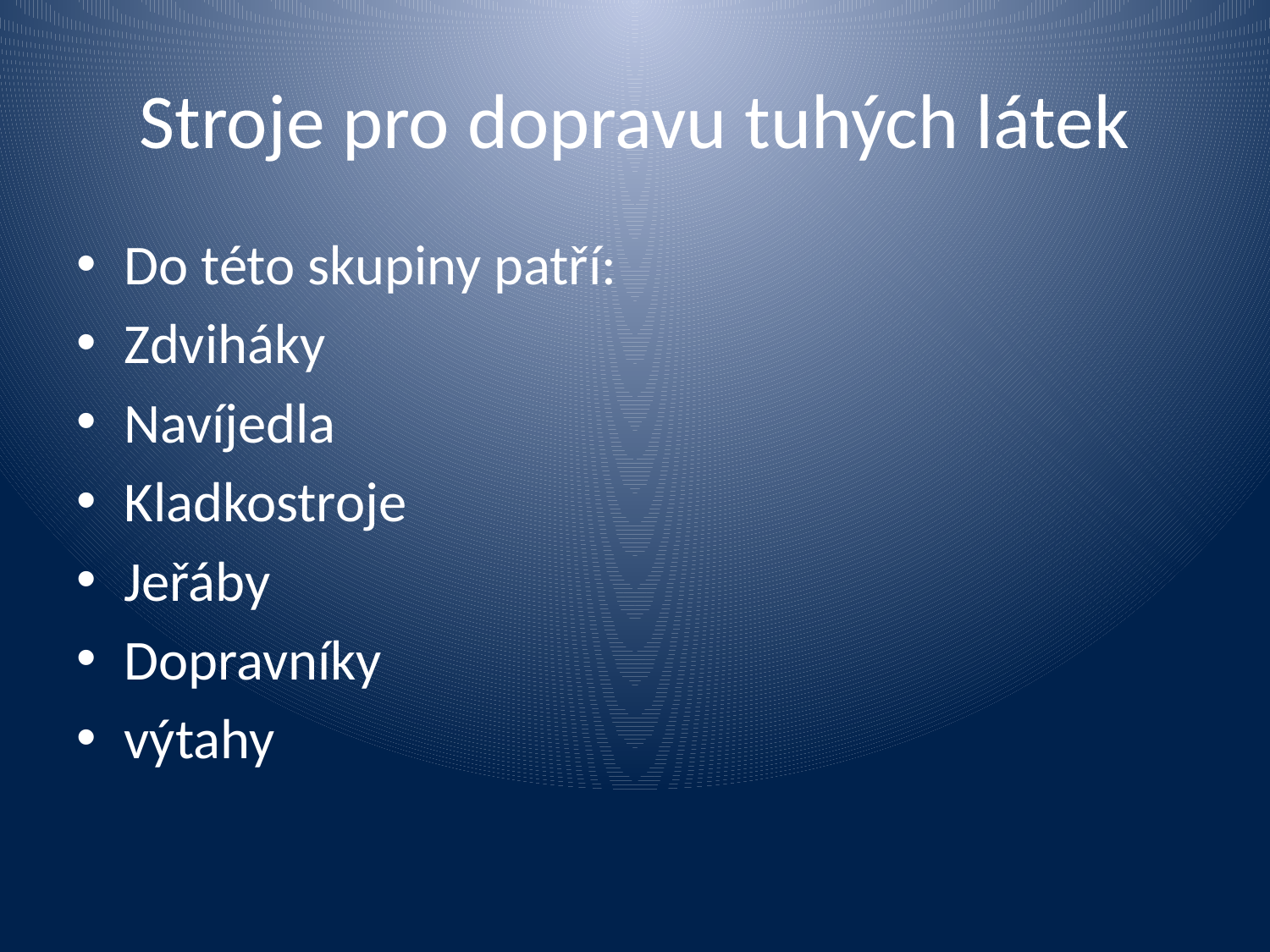

# Stroje pro dopravu tuhých látek
Do této skupiny patří:
Zdviháky
Navíjedla
Kladkostroje
Jeřáby
Dopravníky
výtahy